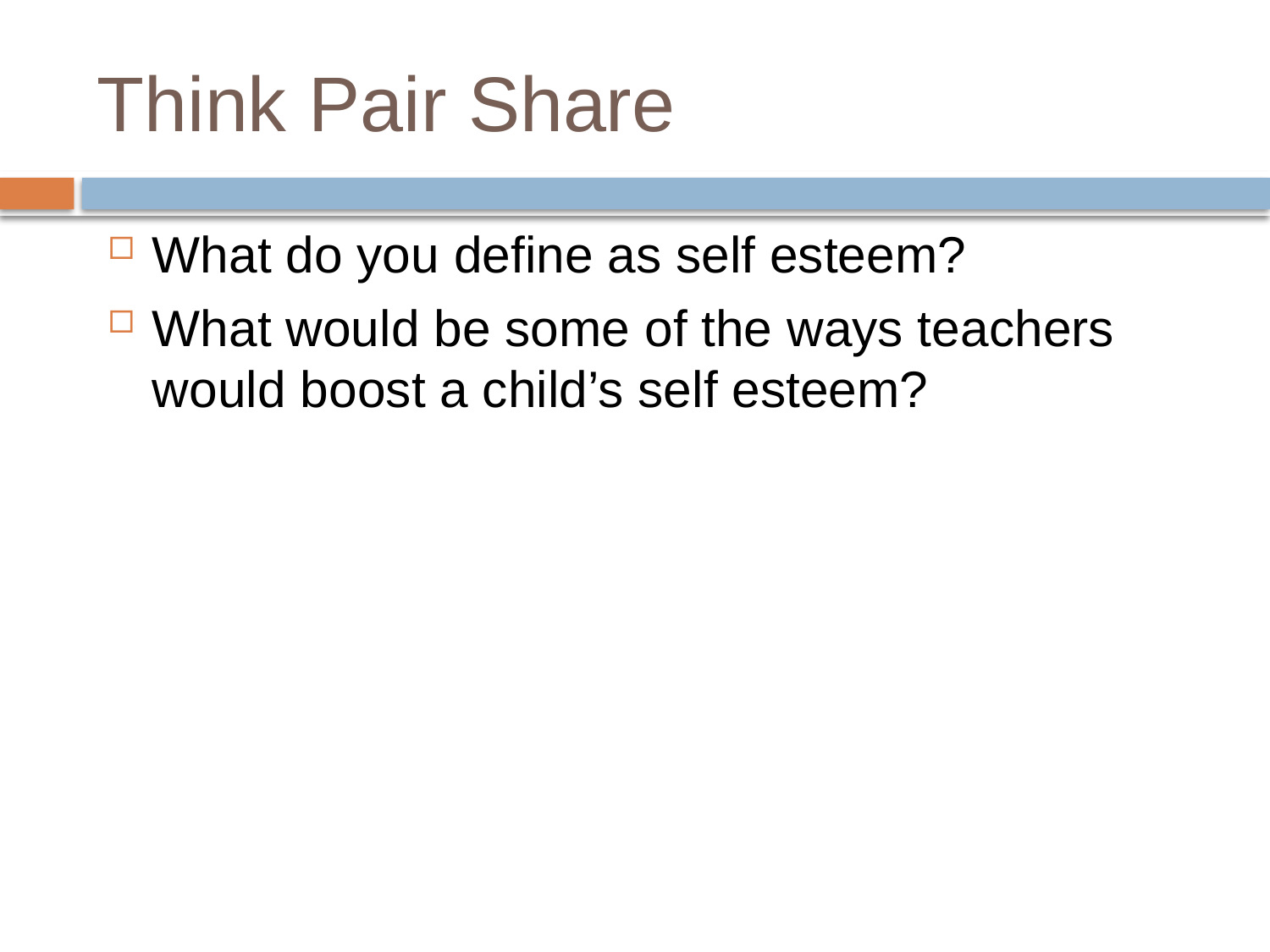

# Think Pair Share
What do you define as self esteem?
What would be some of the ways teachers would boost a child’s self esteem?